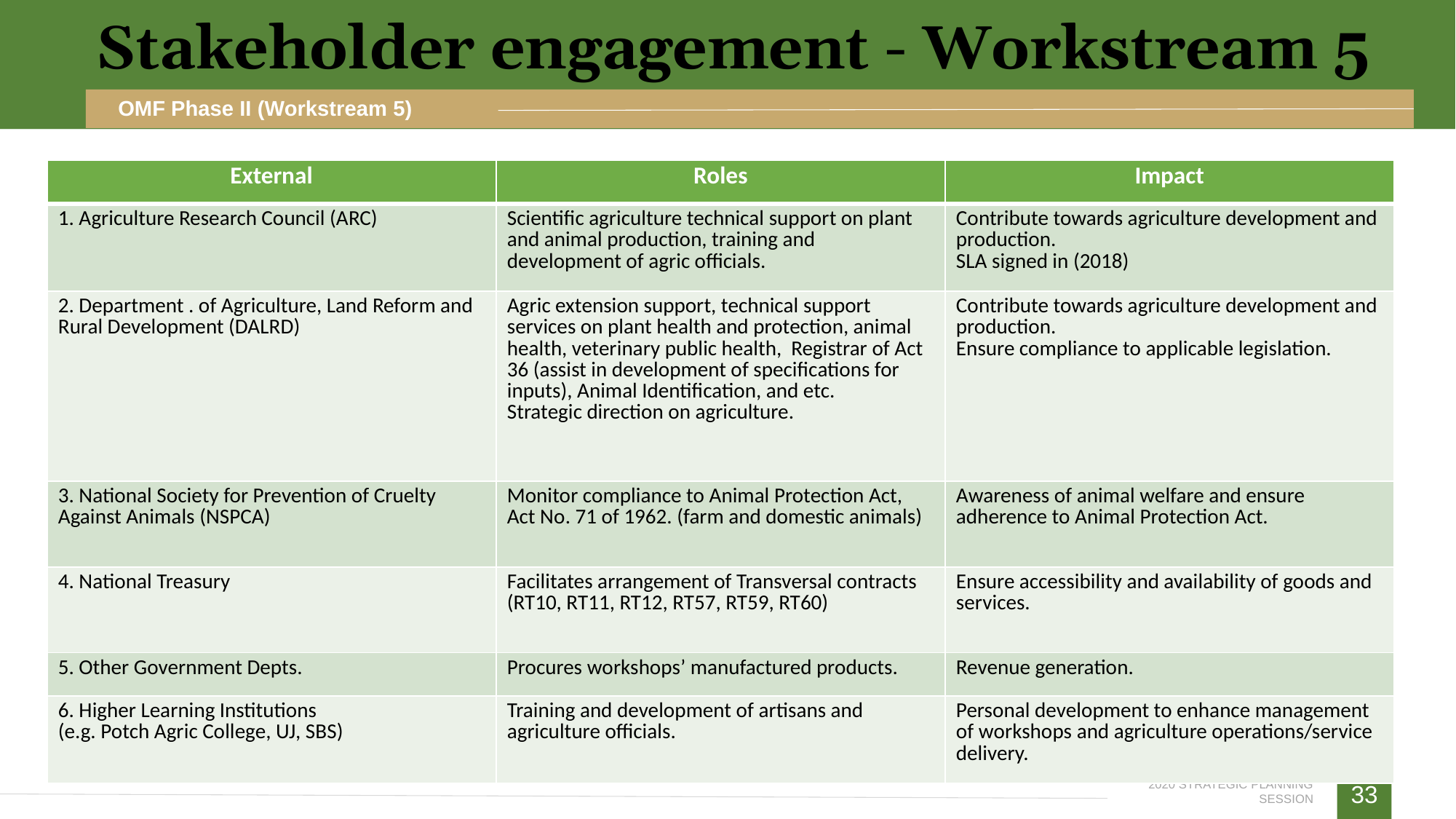

Stakeholder engagement - Workstream 5

OMF Phase II (Workstream 5)

| External | Roles | Impact |
| --- | --- | --- |
| 1. Agriculture Research Council (ARC) | Scientific agriculture technical support on plant and animal production, training and development of agric officials. | Contribute towards agriculture development and production. SLA signed in (2018) |
| 2. Department . of Agriculture, Land Reform and Rural Development (DALRD) | Agric extension support, technical support services on plant health and protection, animal health, veterinary public health, Registrar of Act 36 (assist in development of specifications for inputs), Animal Identification, and etc. Strategic direction on agriculture. | Contribute towards agriculture development and production. Ensure compliance to applicable legislation. |
| 3. National Society for Prevention of Cruelty Against Animals (NSPCA) | Monitor compliance to Animal Protection Act, Act No. 71 of 1962. (farm and domestic animals) | Awareness of animal welfare and ensure adherence to Animal Protection Act. |
| 4. National Treasury | Facilitates arrangement of Transversal contracts (RT10, RT11, RT12, RT57, RT59, RT60) | Ensure accessibility and availability of goods and services. |
| 5. Other Government Depts. | Procures workshops’ manufactured products. | Revenue generation. |
| 6. Higher Learning Institutions (e.g. Potch Agric College, UJ, SBS) | Training and development of artisans and agriculture officials. | Personal development to enhance management of workshops and agriculture operations/service delivery. |